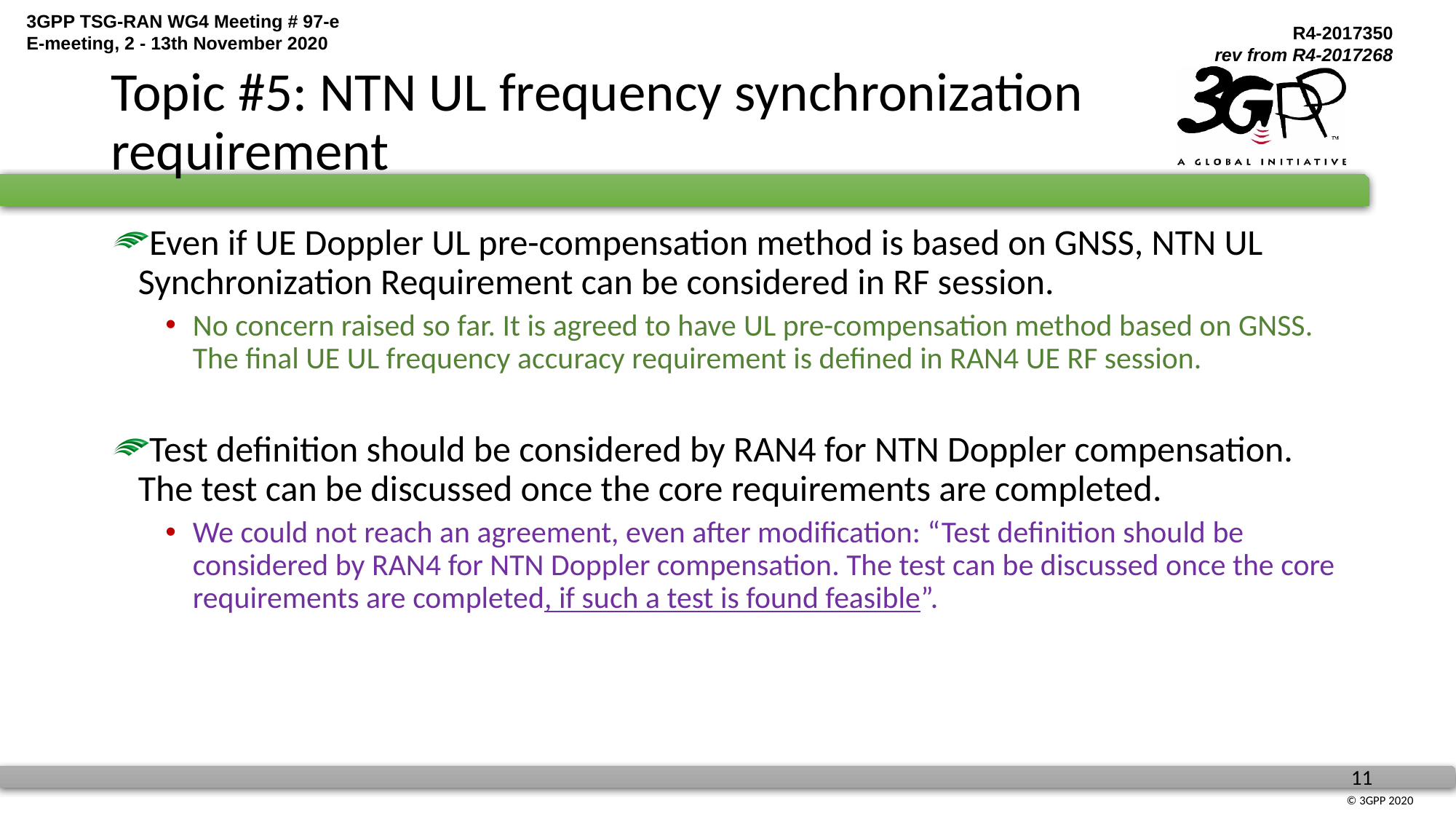

# Topic #5: NTN UL frequency synchronization requirement
Even if UE Doppler UL pre-compensation method is based on GNSS, NTN UL Synchronization Requirement can be considered in RF session.
No concern raised so far. It is agreed to have UL pre-compensation method based on GNSS. The final UE UL frequency accuracy requirement is defined in RAN4 UE RF session.

Test definition should be considered by RAN4 for NTN Doppler compensation. The test can be discussed once the core requirements are completed.
We could not reach an agreement, even after modification: “Test definition should be considered by RAN4 for NTN Doppler compensation. The test can be discussed once the core requirements are completed, if such a test is found feasible”.